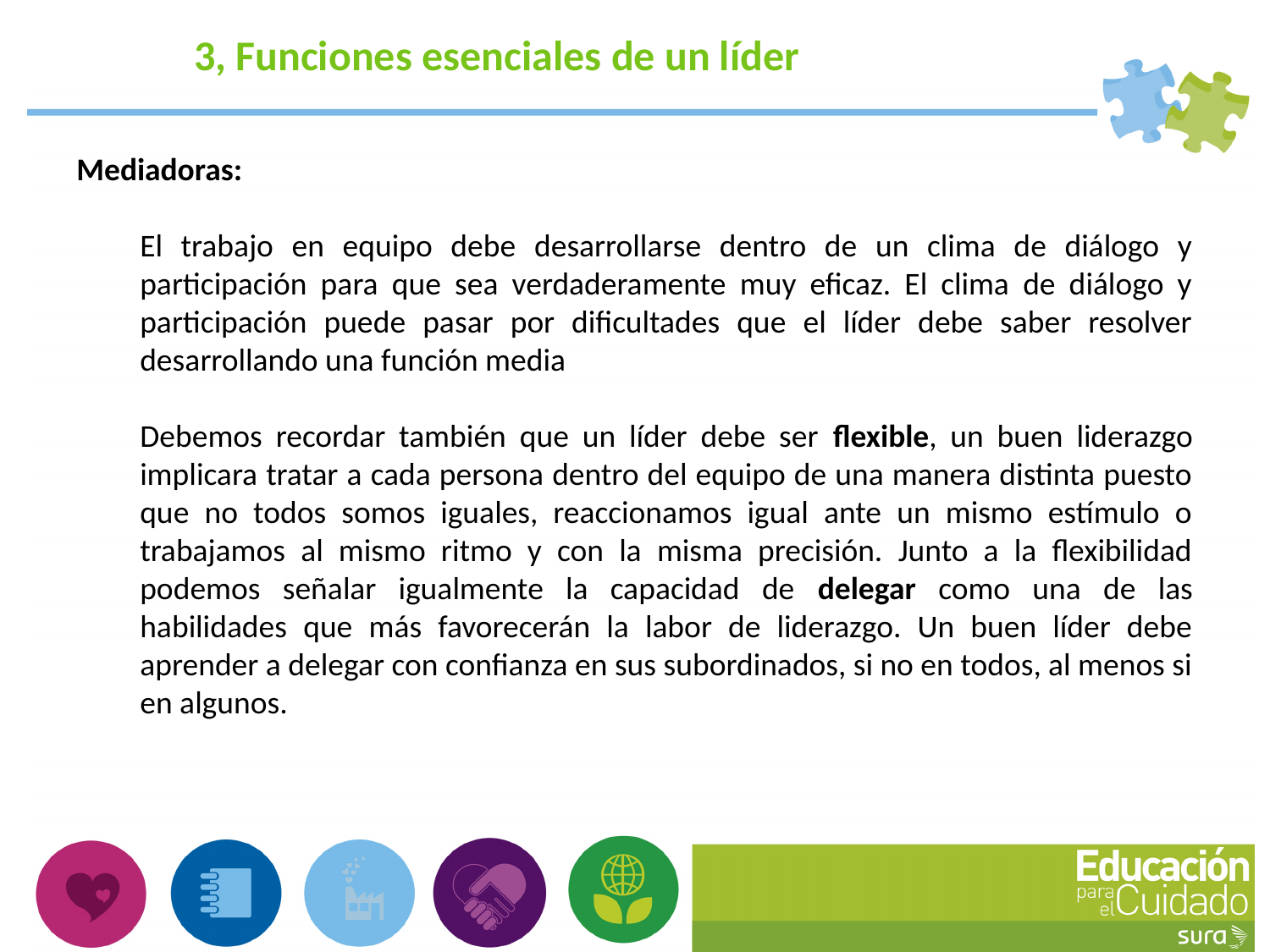

3, Funciones esenciales de un líder

Mediadoras:

El trabajo en equipo debe desarrollarse dentro de un clima de diálogo y participación para que sea verdaderamente muy eficaz. El clima de diálogo y participación puede pasar por dificultades que el líder debe saber resolver desarrollando una función media

Debemos recordar también que un líder debe ser flexible, un buen liderazgo implicara tratar a cada persona dentro del equipo de una manera distinta puesto que no todos somos iguales, reaccionamos igual ante un mismo estímulo o trabajamos al mismo ritmo y con la misma precisión. Junto a la flexibilidad podemos señalar igualmente la capacidad de delegar como una de las habilidades que más favorecerán la labor de liderazgo. Un buen líder debe aprender a delegar con confianza en sus subordinados, si no en todos, al menos si en algunos.